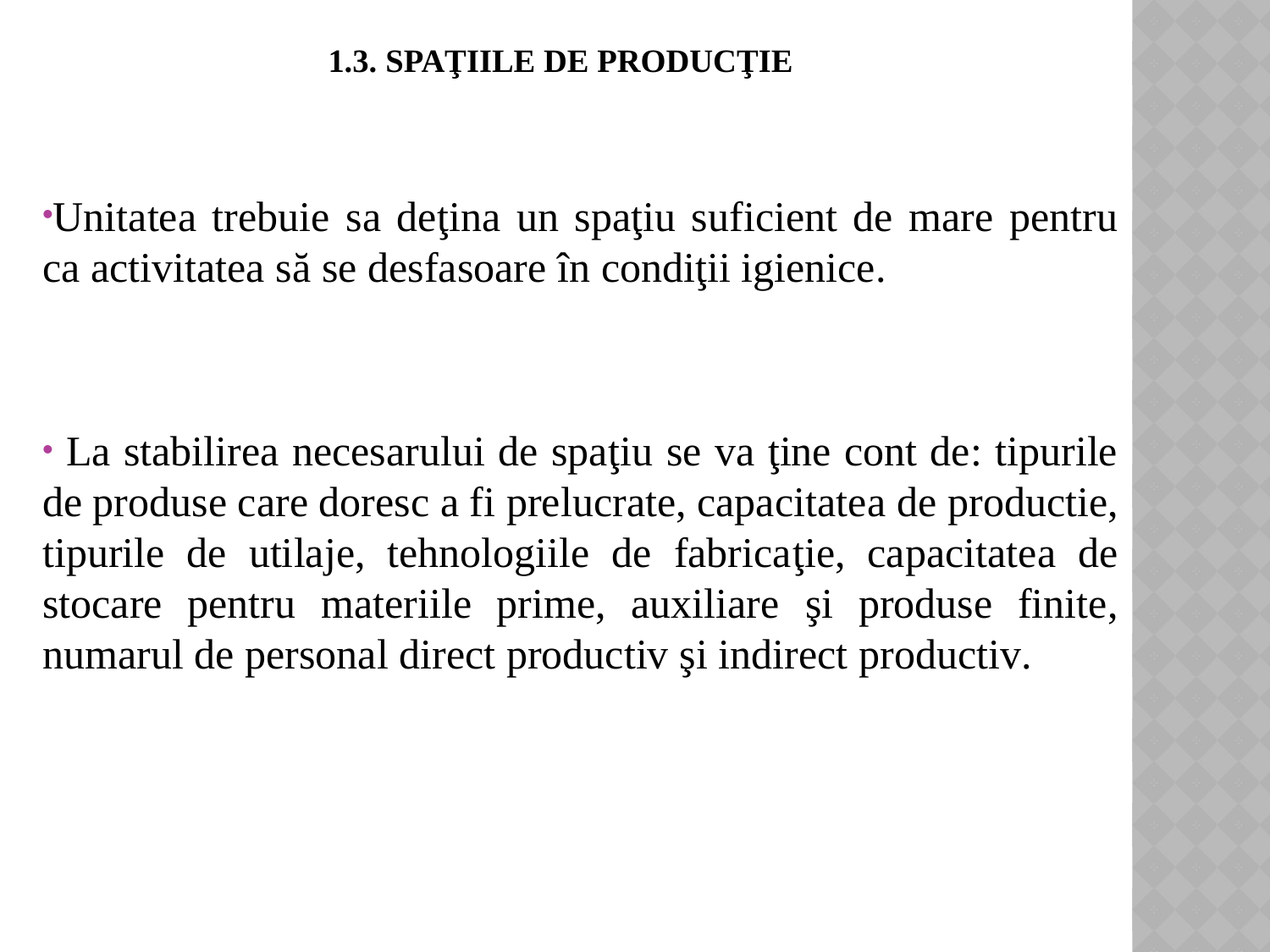

# 1.3. Spaţiile de producţie
Unitatea trebuie sa deţina un spaţiu suficient de mare pentru ca activitatea să se desfasoare în condiţii igienice.

 La stabilirea necesarului de spaţiu se va ţine cont de: tipurile de produse care doresc a fi prelucrate, capacitatea de productie, tipurile de utilaje, tehnologiile de fabricaţie, capacitatea de stocare pentru materiile prime, auxiliare şi produse finite, numarul de personal direct productiv şi indirect productiv.